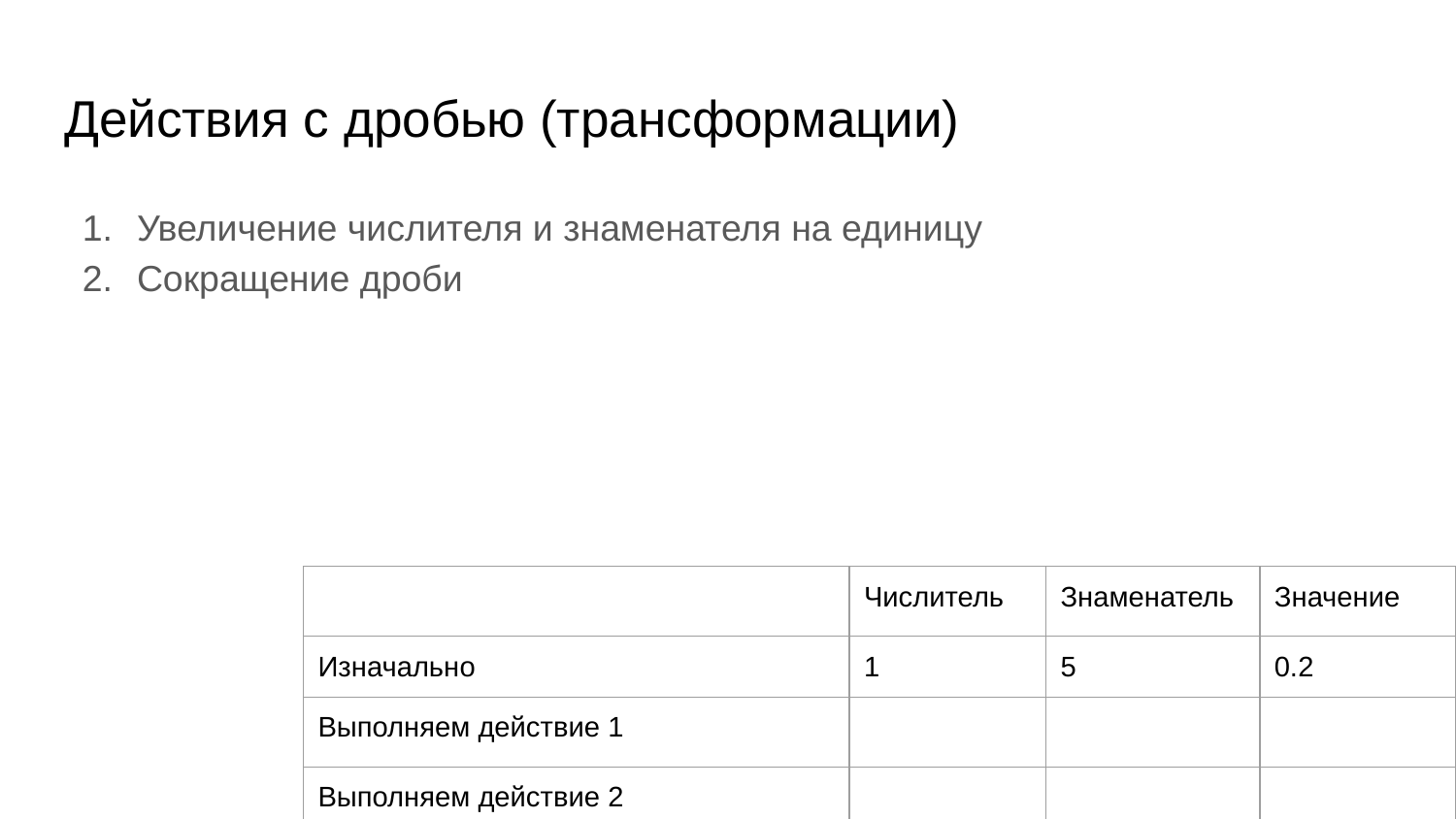

# Действия с дробью (трансформации)
Увеличение числителя и знаменателя на единицу
Сокращение дроби
|  | Числитель | Знаменатель | Значение |
| --- | --- | --- | --- |
| Изначально | 1 | 5 | 0.2 |
| Выполняем действие 1 |  |  |  |
| Выполняем действие 2 |  |  |  |